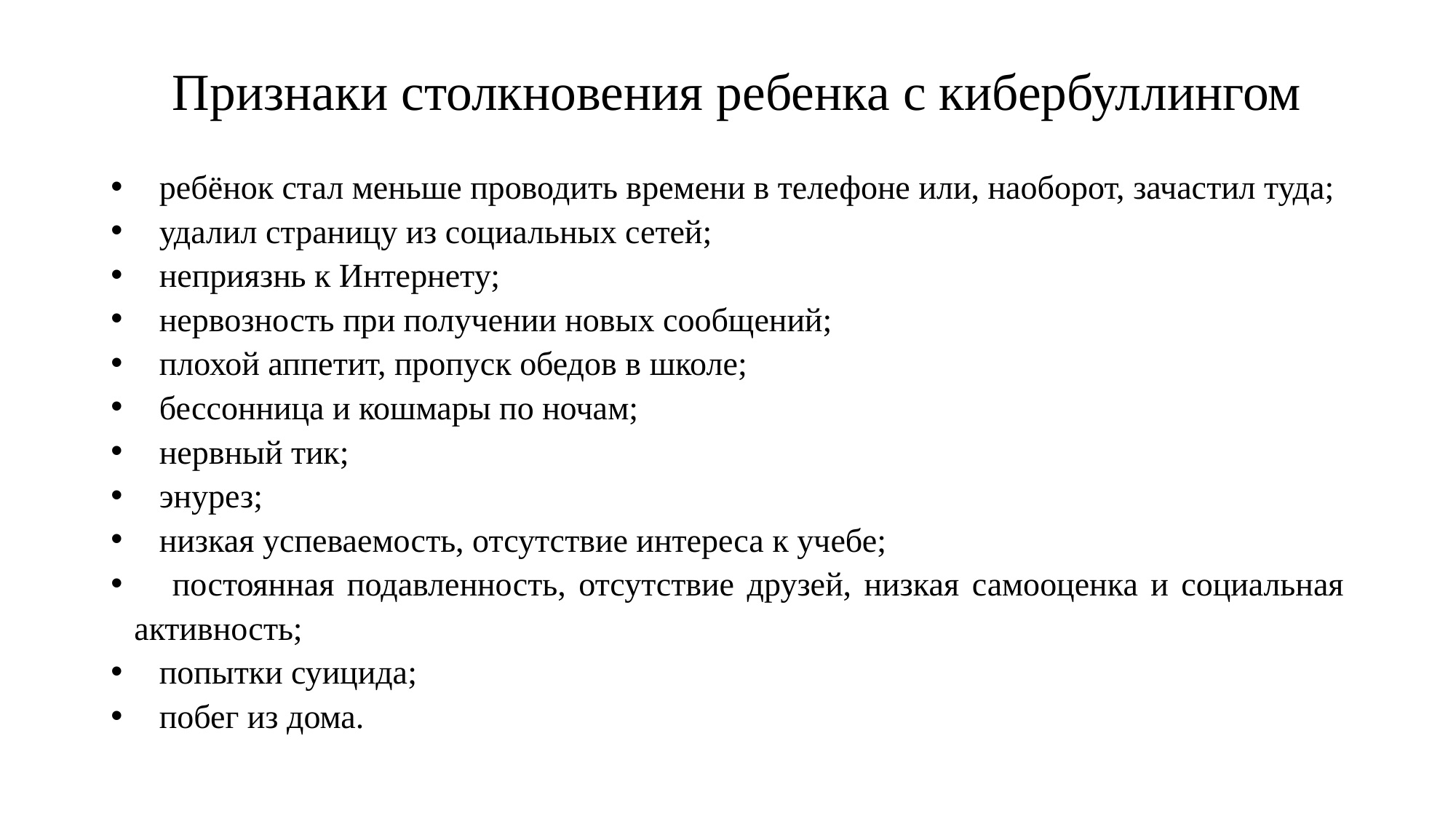

# Признаки столкновения ребенка с кибербуллингом
   ребёнок стал меньше проводить времени в телефоне или, наоборот, зачастил туда;
   удалил страницу из социальных сетей;
   неприязнь к Интернету;
   нервозность при получении новых сообщений;
   плохой аппетит, пропуск обедов в школе;
   бессонница и кошмары по ночам;
   нервный тик;
   энурез;
   низкая успеваемость, отсутствие интереса к учебе;
   постоянная подавленность, отсутствие друзей, низкая самооценка и социальная активность;
   попытки суицида;
   побег из дома.